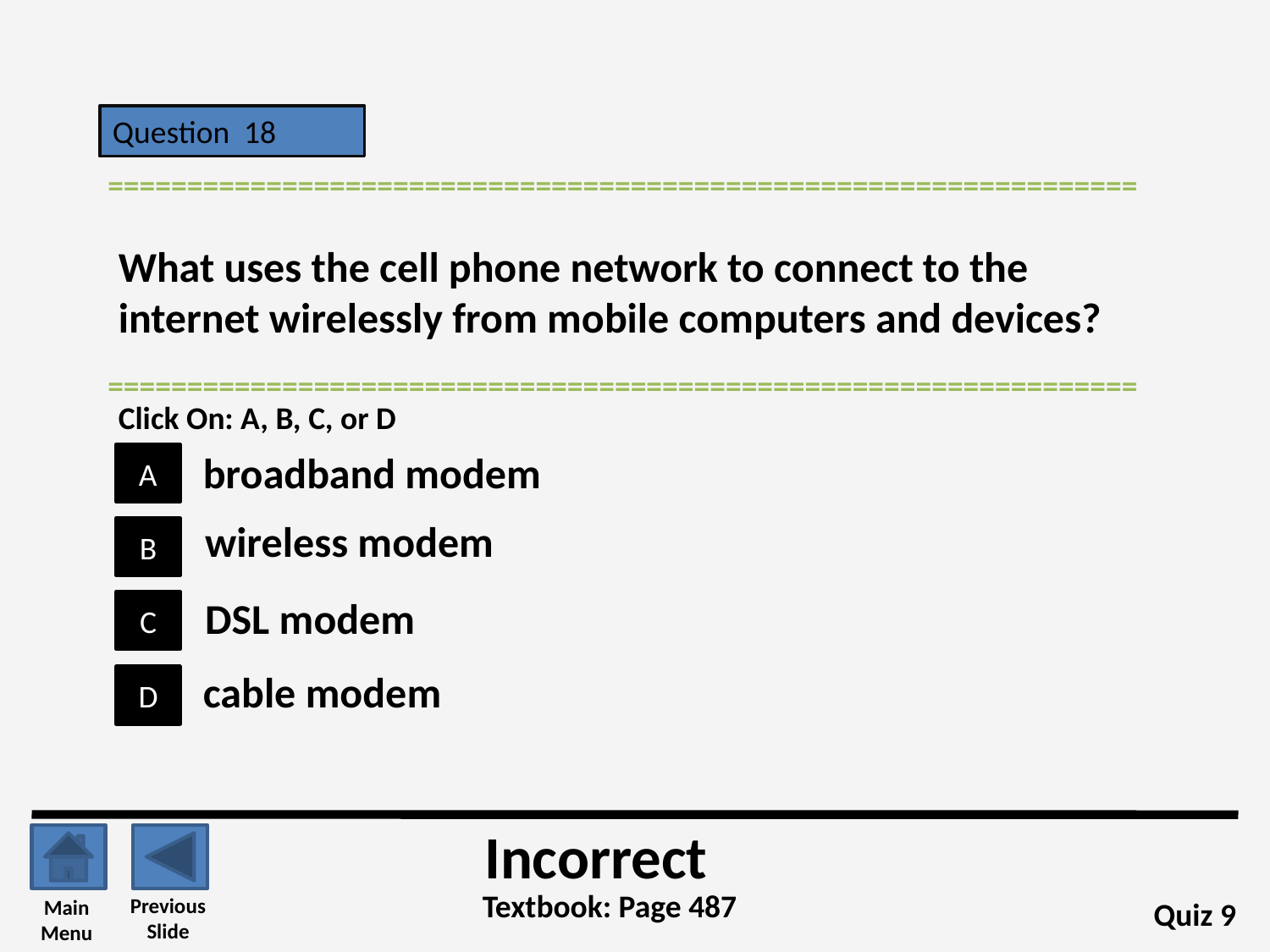

Question  18
=================================================================
What uses the cell phone network to connect to the internet wirelessly from mobile computers and devices?
=================================================================
Click On: A, B, C, or D

broadband modem
A
wireless modem
B
DSL modem
C
cable modem
D
Incorrect

Textbook: Page 487
Previous
Slide
Main
Menu
Quiz 9